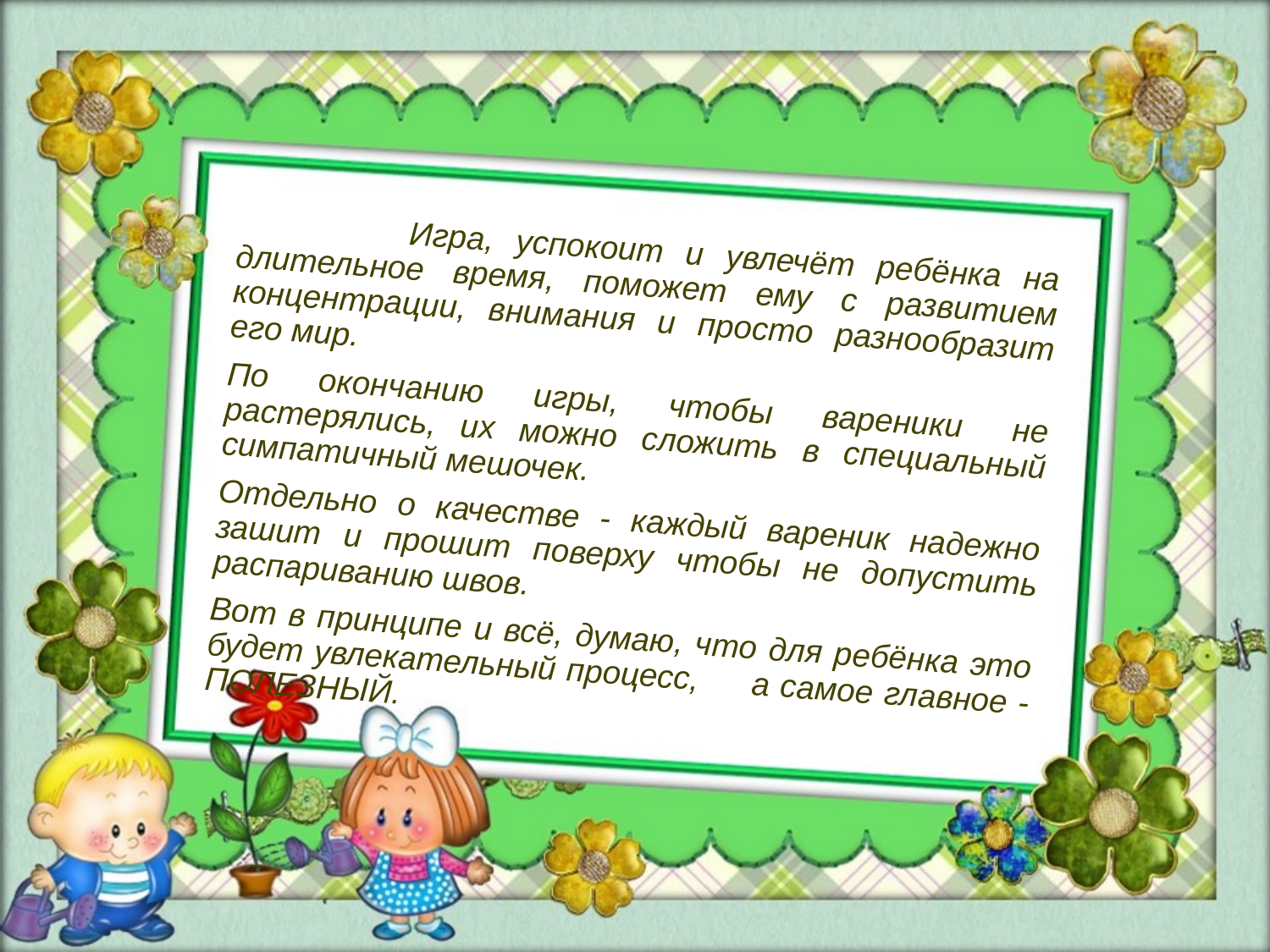

Игра, успокоит и увлечёт ребёнка на длительное время, поможет ему с развитием концентрации, внимания и просто разнообразит его мир.
По окончанию игры, чтобы вареники не растерялись, их можно сложить в специальный симпатичный мешочек.
Отдельно о качестве - каждый вареник надежно зашит и прошит поверху чтобы не допустить распариванию швов.
Вот в принципе и всё, думаю, что для ребёнка это будет увлекательный процесс, 	а самое главное - ПОЛЕЗНЫЙ.